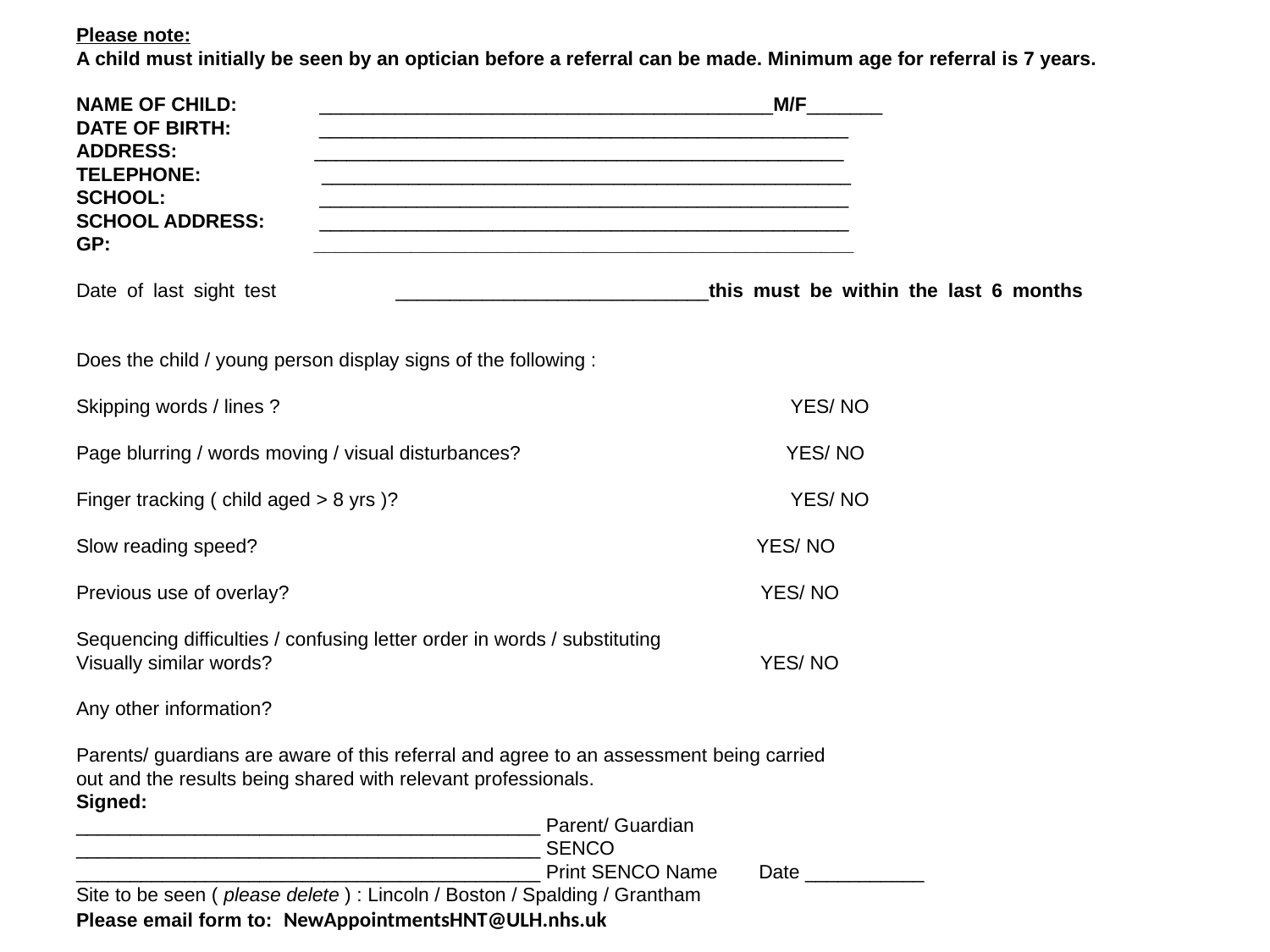

Please note:
A child must initially be seen by an optician before a referral can be made. Minimum age for referral is 7 years.

NAME OF CHILD:               __________________________________________M/F_______
DATE OF BIRTH:                _________________________________________________
ADDRESS:                         _________________________________________________
TELEPHONE:                      _________________________________________________
SCHOOL:                            _________________________________________________
SCHOOL ADDRESS:          _________________________________________________
GP:                                     __________________________________________________

Date of last sight test	_____________________________this must be within the last 6 months

Does the child / young person display signs of the following :

Skipping words / lines ?  			                             YES/ NO

Page blurring / words moving / visual disturbances?		     YES/ NO

Finger tracking ( child aged > 8 yrs )?		                             YES/ NO

Slow reading speed?                                                                                           YES/ NO

Previous use of overlay?                                                                                      YES/ NO

Sequencing difficulties / confusing letter order in words / substituting
Visually similar words?                                                                                         YES/ NO

Any other information?

Parents/ guardians are aware of this referral and agree to an assessment being carried
out and the results being shared with relevant professionals.
Signed:
___________________________________________ Parent/ Guardian
___________________________________________ SENCO
___________________________________________ Print SENCO Name    	Date ___________
Site to be seen ( please delete ) : Lincoln / Boston / Spalding / Grantham
Please email form to:  NewAppointmentsHNT@ULH.nhs.uk